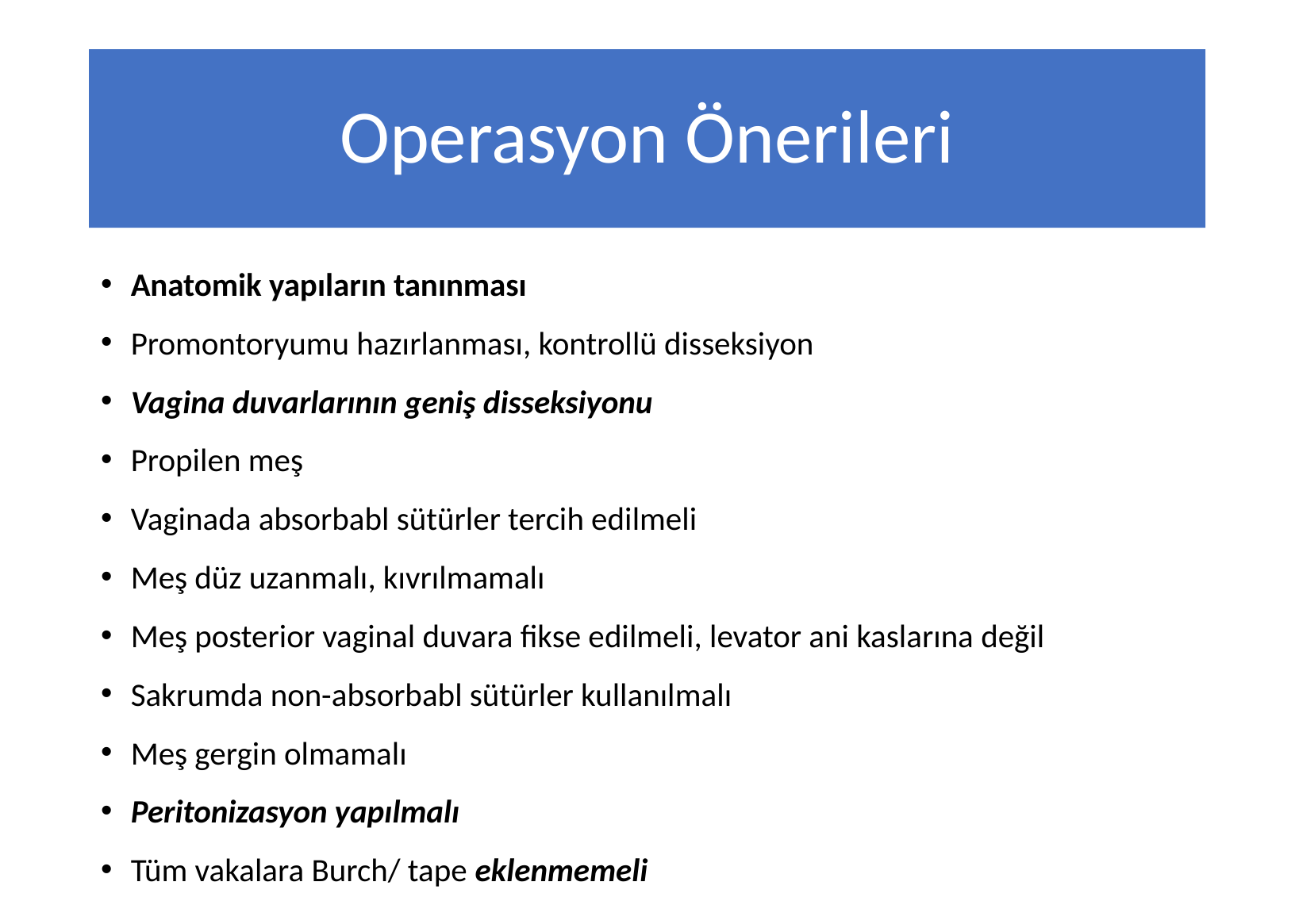

# Operasyon Önerileri
Anatomik yapıların tanınması
Promontoryumu hazırlanması, kontrollü disseksiyon
Vagina duvarlarının geniş disseksiyonu
Propilen meş
Vaginada absorbabl sütürler tercih edilmeli
Meş düz uzanmalı, kıvrılmamalı
Meş posterior vaginal duvara fikse edilmeli, levator ani kaslarına değil
Sakrumda non-absorbabl sütürler kullanılmalı
Meş gergin olmamalı
Peritonizasyon yapılmalı
Tüm vakalara Burch/ tape eklenmemeli